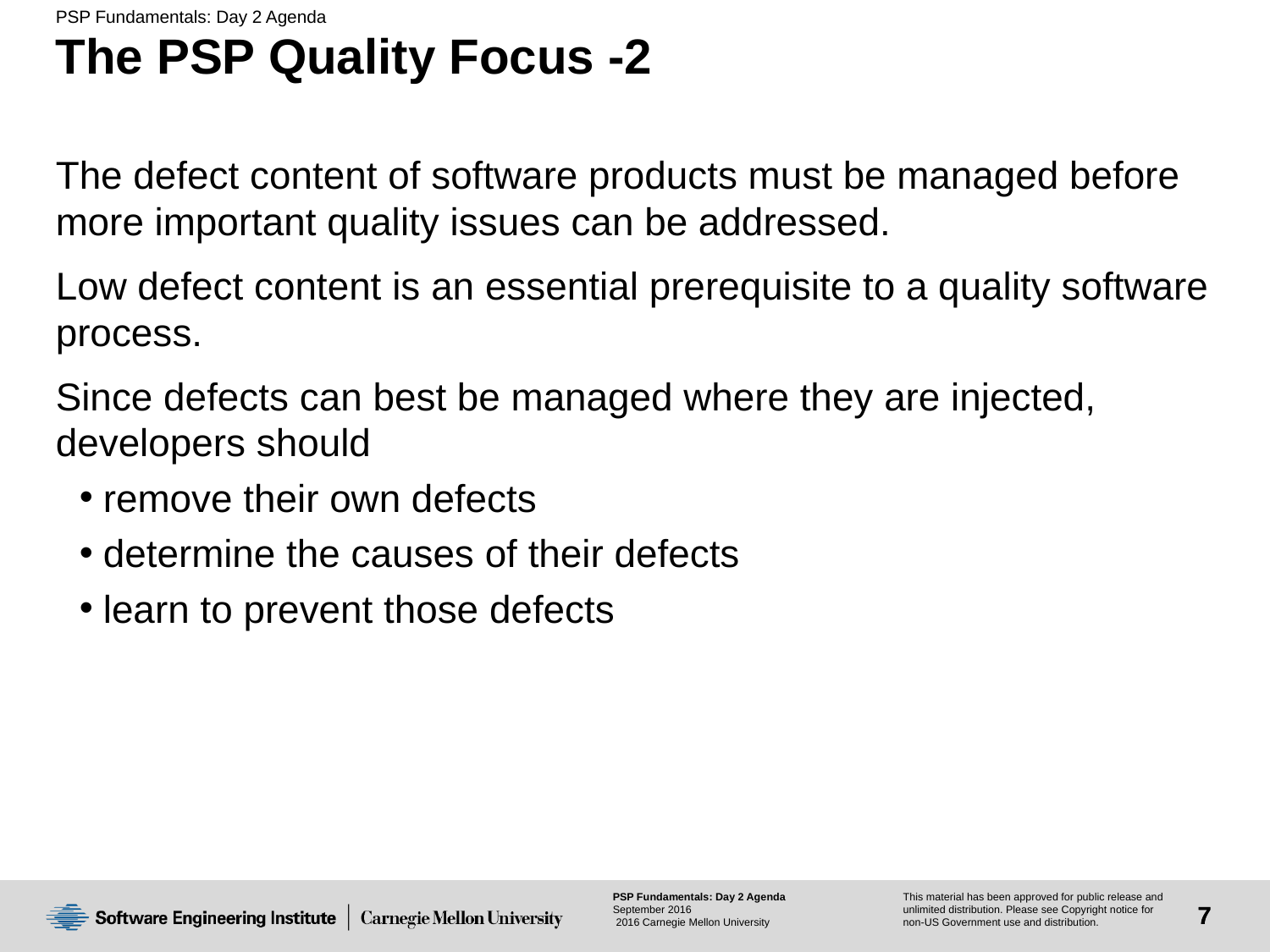

# The PSP Quality Focus -2
The defect content of software products must be managed before more important quality issues can be addressed.
Low defect content is an essential prerequisite to a quality software process.
Since defects can best be managed where they are injected, developers should
remove their own defects
determine the causes of their defects
learn to prevent those defects